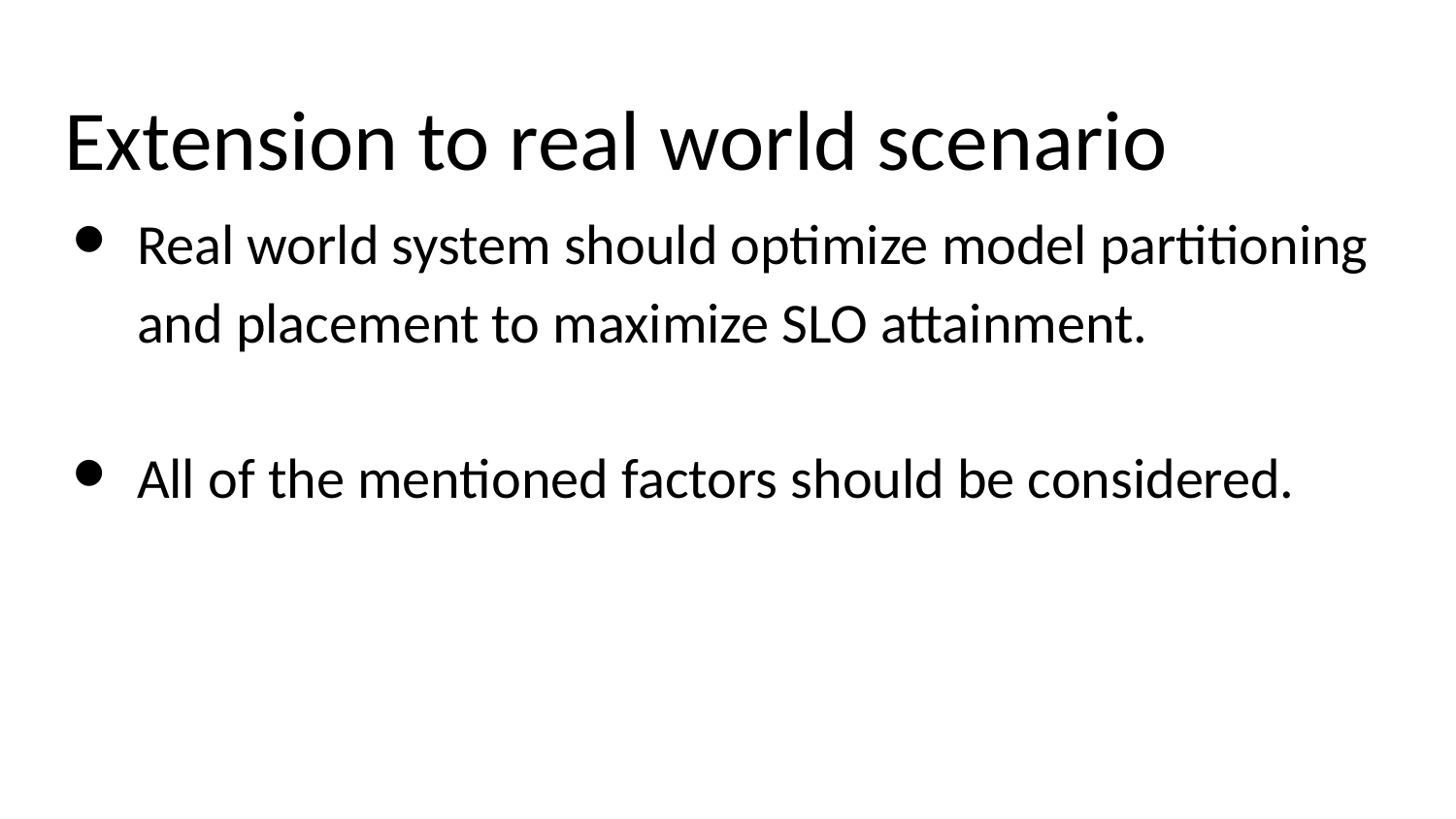

# Extension to real world scenario
Real world system should optimize model partitioning and placement to maximize SLO attainment.

All of the mentioned factors should be considered.